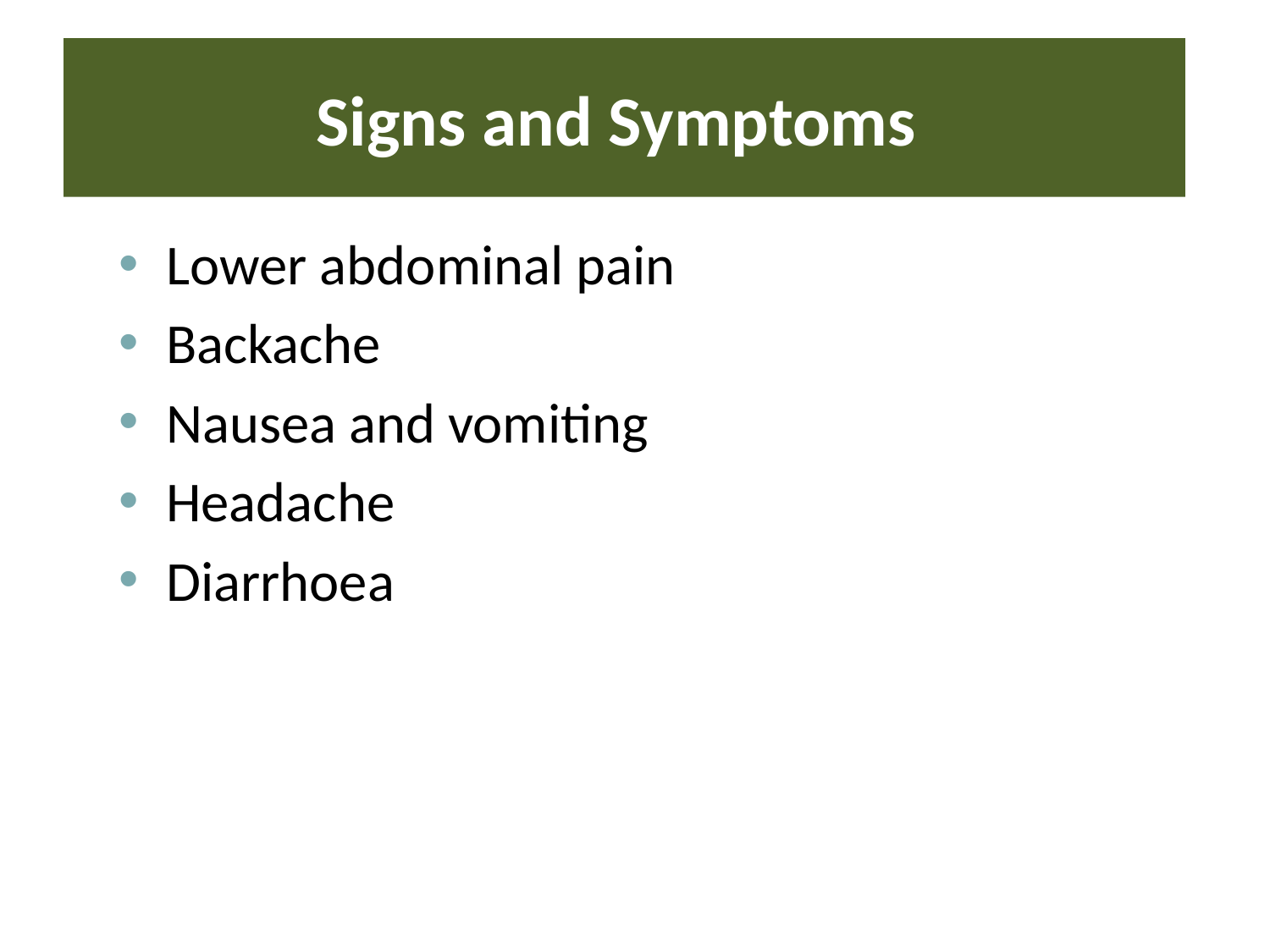

# Signs and Symptoms
Lower abdominal pain
Backache
Nausea and vomiting
Headache
Diarrhoea